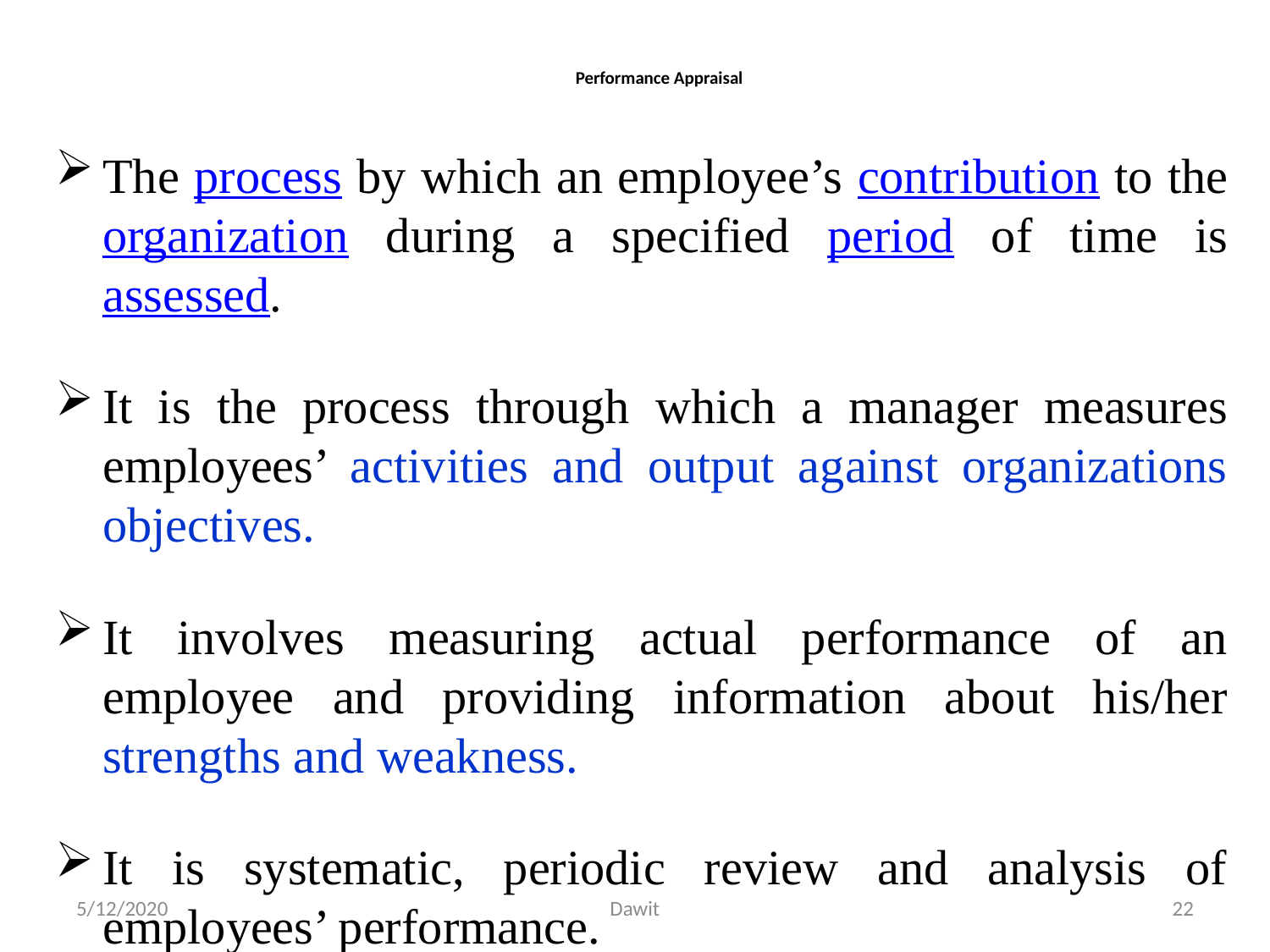

# Performance Appraisal
The process by which an employee’s contribution to the organization during a specified period of time is assessed.
It is the process through which a manager measures employees’ activities and output against organizations objectives.
It involves measuring actual performance of an employee and providing information about his/her strengths and weakness.
It is systematic, periodic review and analysis of employees’ performance.

5/12/2020
Dawit
22